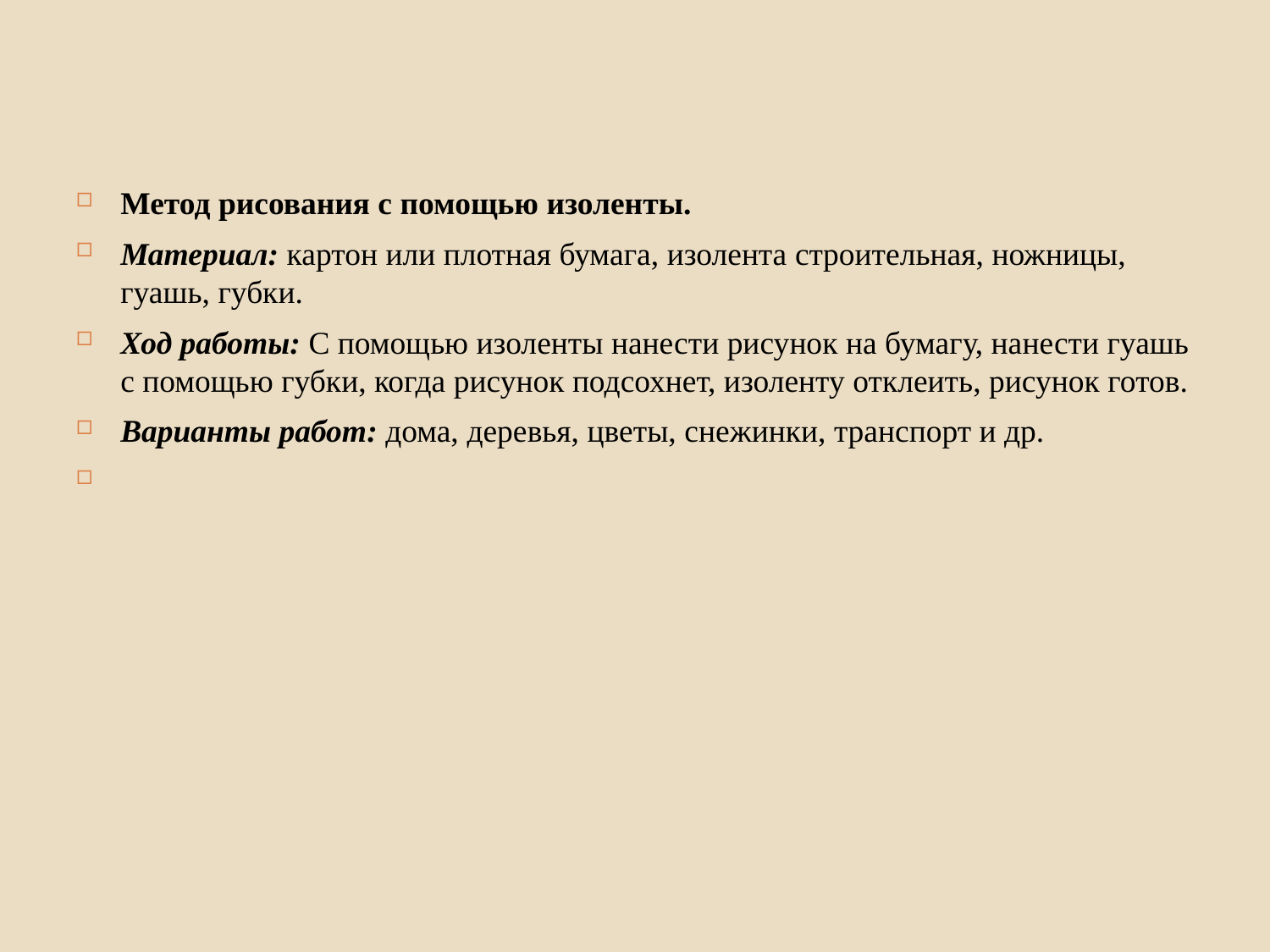

Метод рисования с помощью изоленты.
Материал: картон или плотная бумага, изолента строительная, ножницы, гуашь, губки.
Ход работы: С помощью изоленты нанести рисунок на бумагу, нанести гуашь с помощью губки, когда рисунок подсохнет, изоленту отклеить, рисунок готов.
Варианты работ: дома, деревья, цветы, снежинки, транспорт и др.